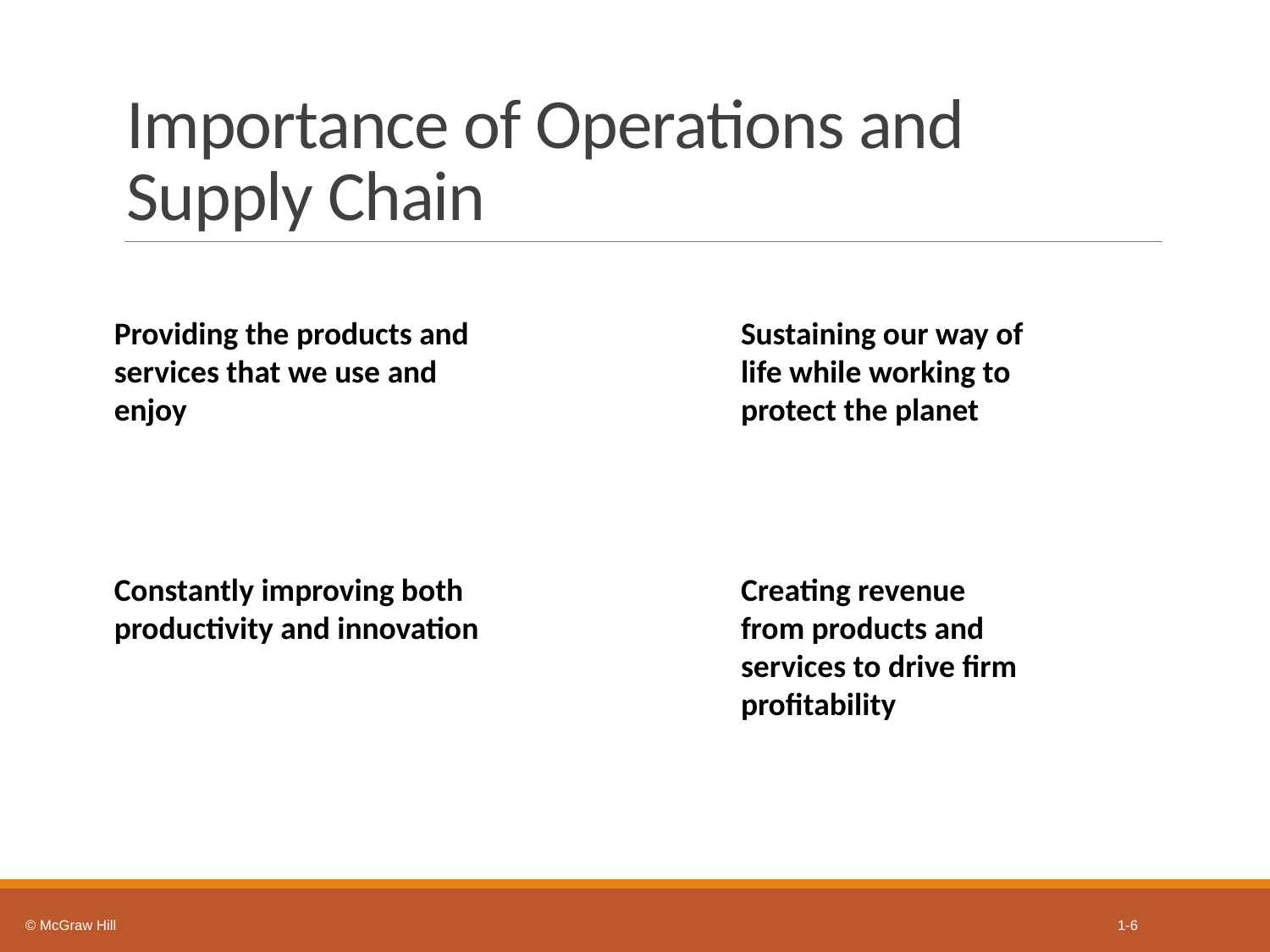

# Importance of Operations and Supply Chain
Providing the products and services that we use and enjoy
Sustaining our way of life while working to protect the planet
Constantly improving both productivity and innovation
Creating revenue from products and services to drive firm profitability